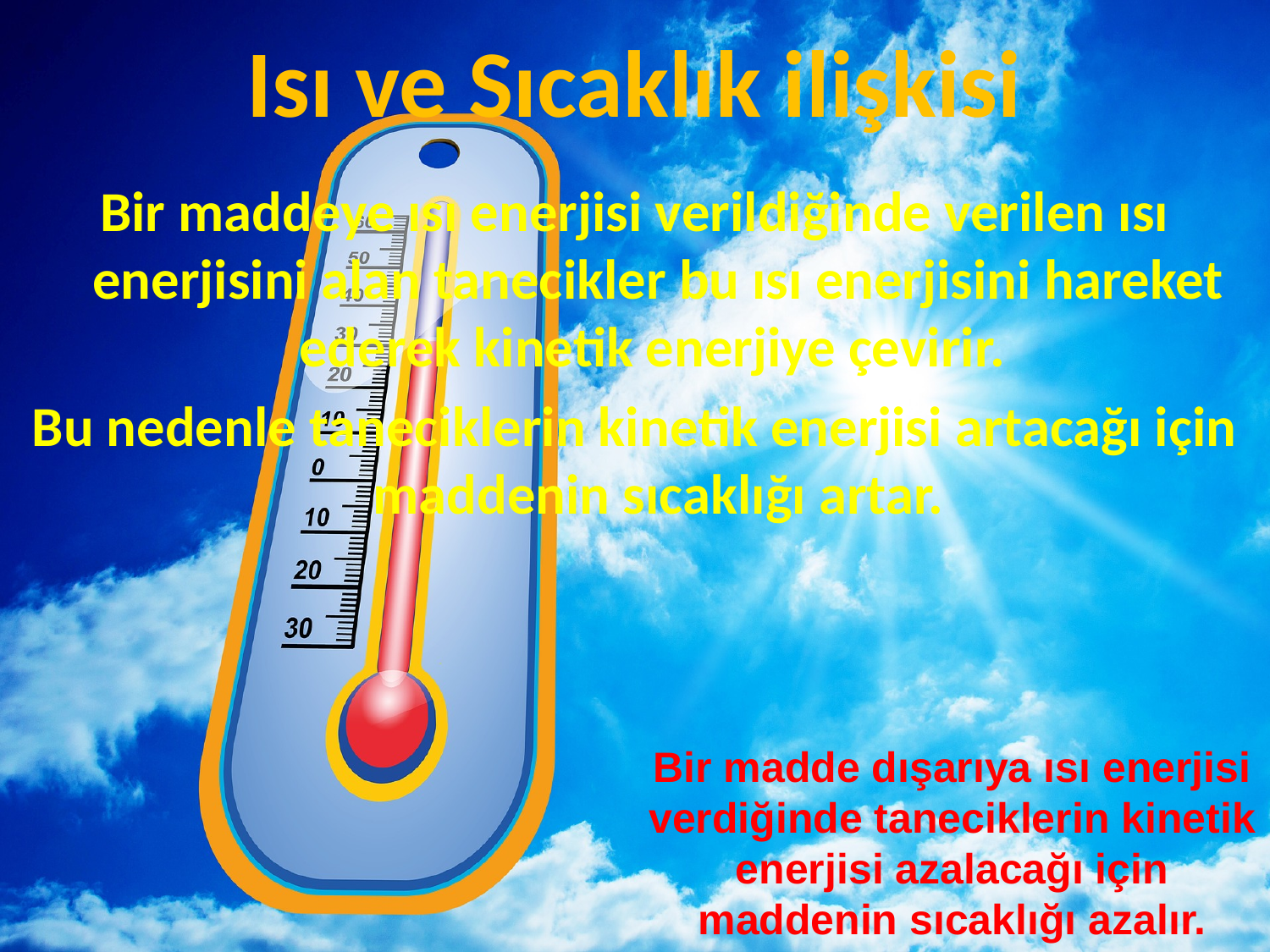

# Isı ve Sıcaklık ilişkisi
Bir maddeye ısı enerjisi verildiğinde verilen ısı enerjisini alan tanecikler bu ısı enerjisini hareket ederek kinetik enerjiye çevirir.
Bu nedenle taneciklerin kinetik enerjisi artacağı için maddenin sıcaklığı artar.
Bir madde dışarıya ısı enerjisi verdiğinde taneciklerin kinetik enerjisi azalacağı için maddenin sıcaklığı azalır.